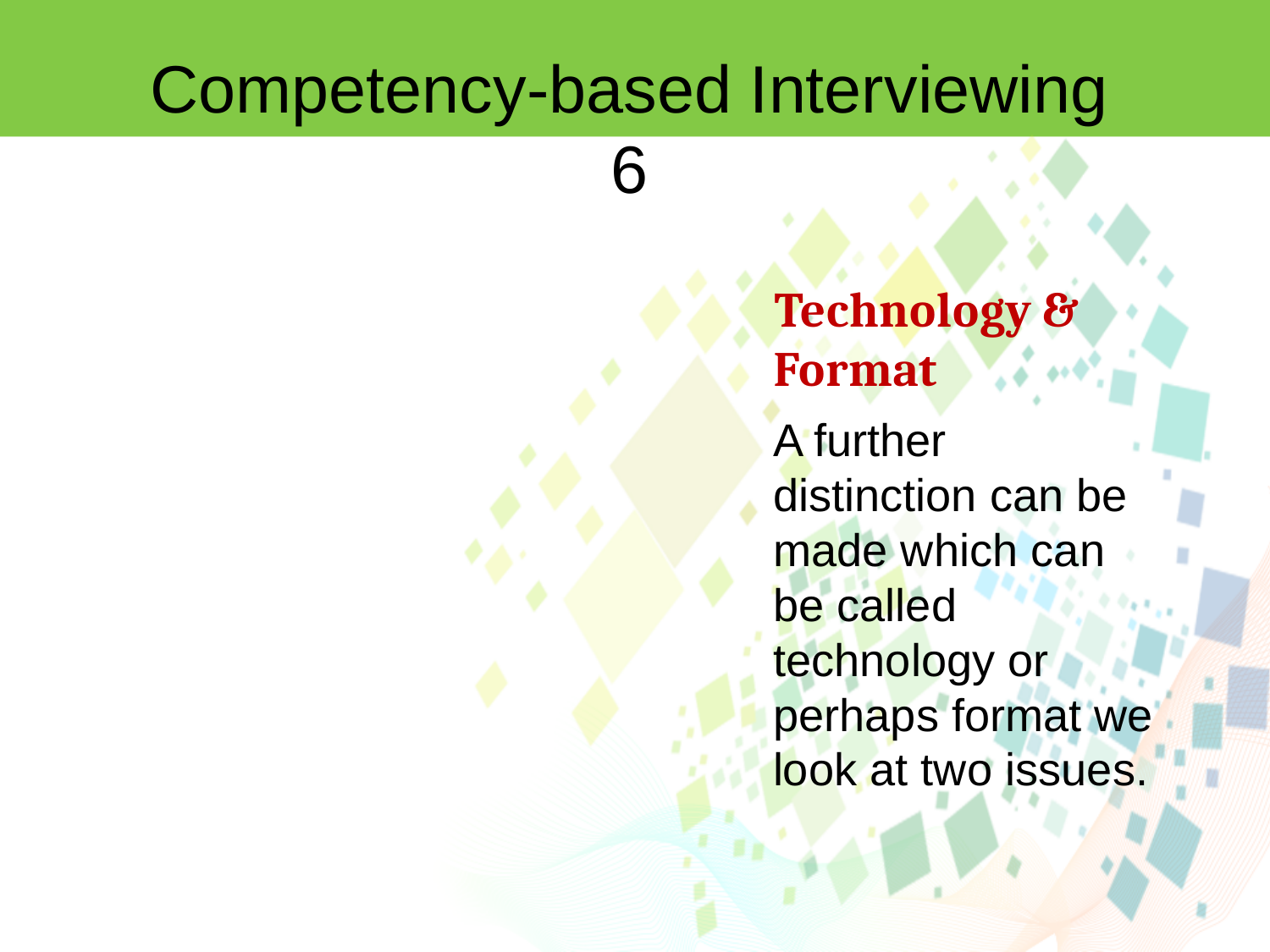

Competency-based Interviewing 6
Technology & Format
A further distinction can be made which can be called technology or perhaps format we look at two issues.